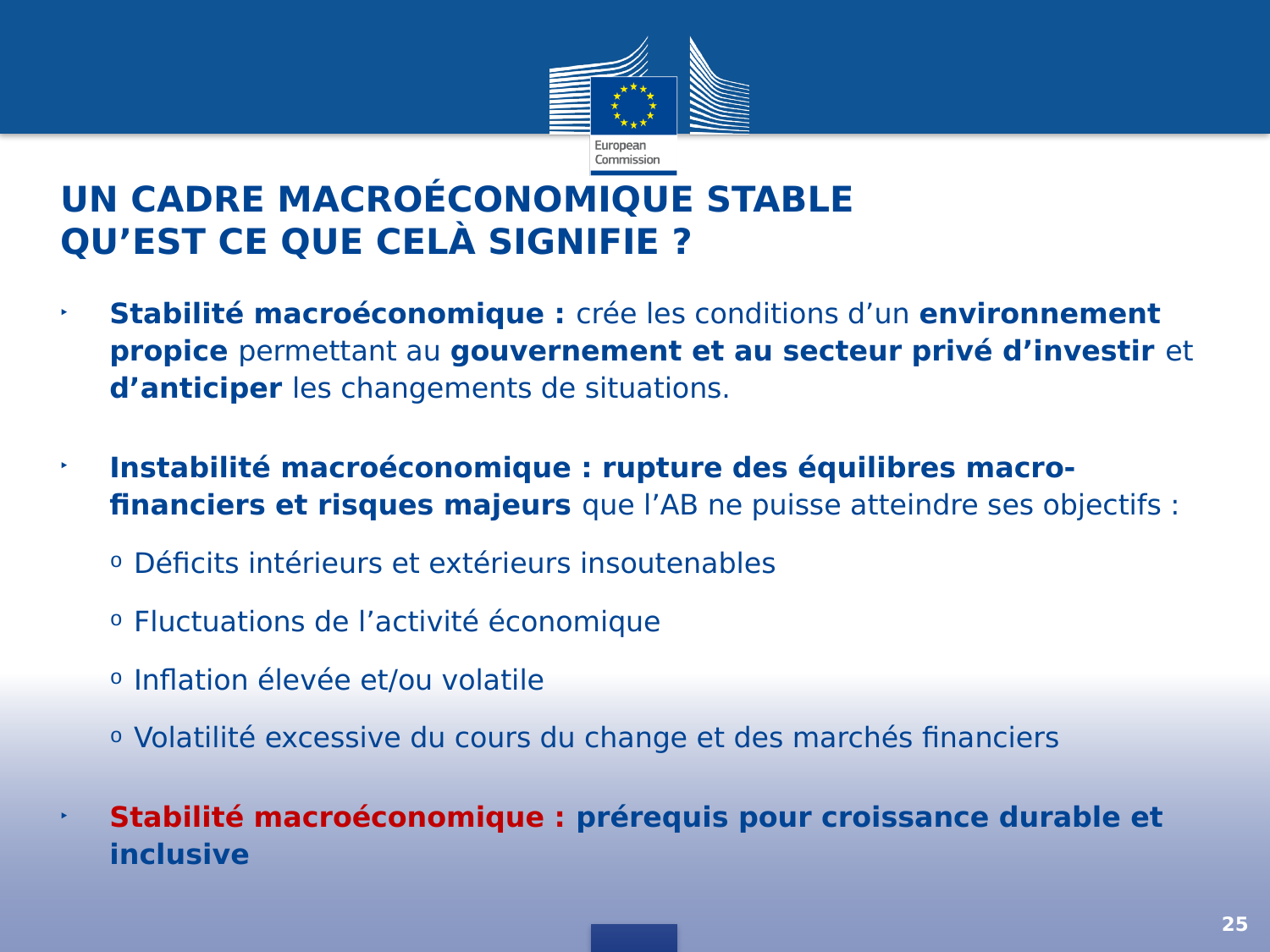

# Un cadre macroéconomique stable Qu’est ce que celà signifie ?
Stabilité macroéconomique : crée les conditions d’un environnement propice permettant au gouvernement et au secteur privé d’investir et d’anticiper les changements de situations.
Instabilité macroéconomique : rupture des équilibres macro-financiers et risques majeurs que l’AB ne puisse atteindre ses objectifs :
Déficits intérieurs et extérieurs insoutenables
Fluctuations de l’activité économique
Inflation élevée et/ou volatile
Volatilité excessive du cours du change et des marchés financiers
Stabilité macroéconomique : prérequis pour croissance durable et inclusive

25